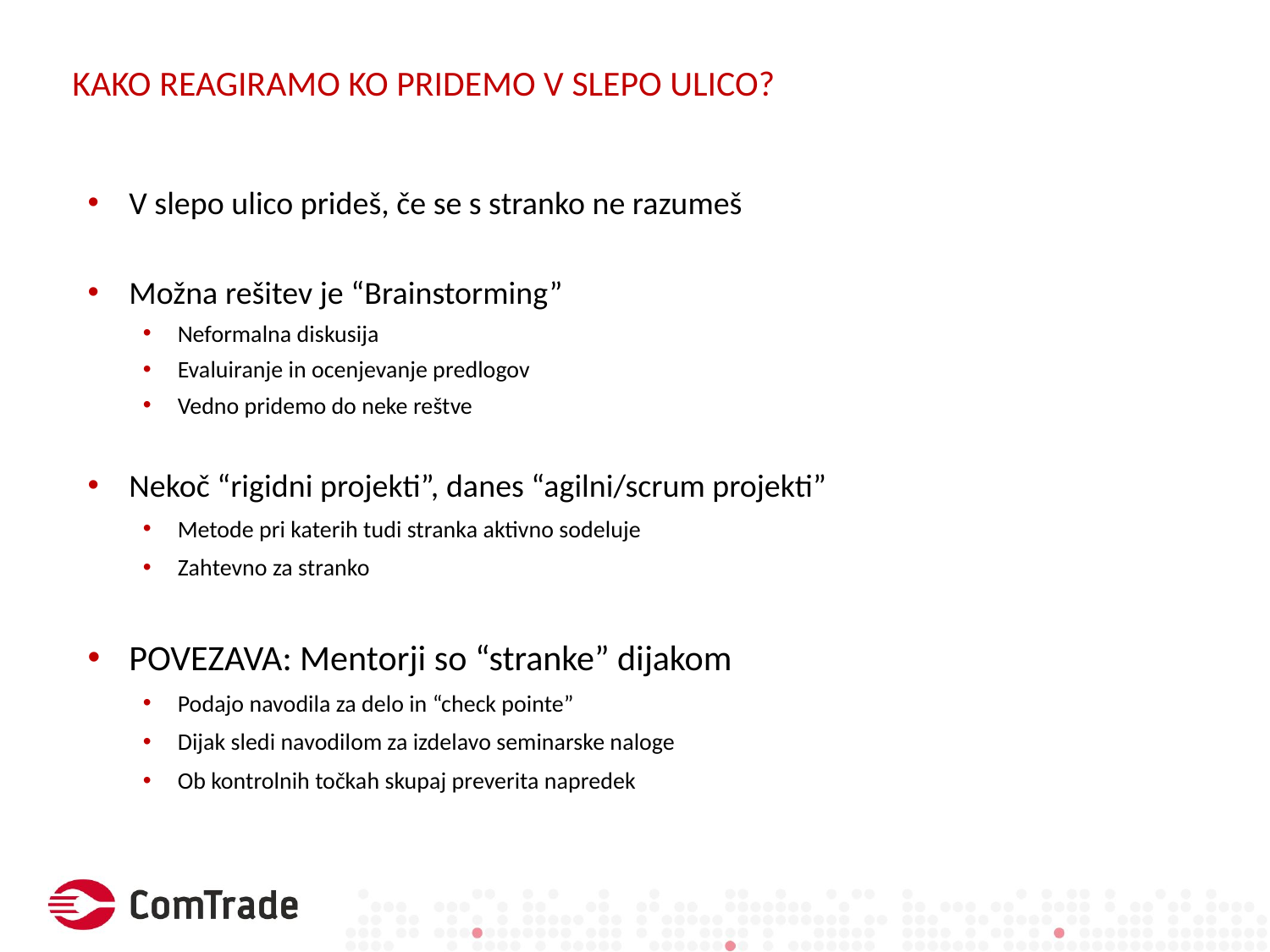

# KAKO REAGIRAMO KO PRIDEMO V SLEPO ULICO?
V slepo ulico prideš, če se s stranko ne razumeš

Možna rešitev je “Brainstorming”
Neformalna diskusija
Evaluiranje in ocenjevanje predlogov
Vedno pridemo do neke reštve

Nekoč “rigidni projekti”, danes “agilni/scrum projekti”
Metode pri katerih tudi stranka aktivno sodeluje
Zahtevno za stranko

POVEZAVA: Mentorji so “stranke” dijakom
Podajo navodila za delo in “check pointe”
Dijak sledi navodilom za izdelavo seminarske naloge
Ob kontrolnih točkah skupaj preverita napredek